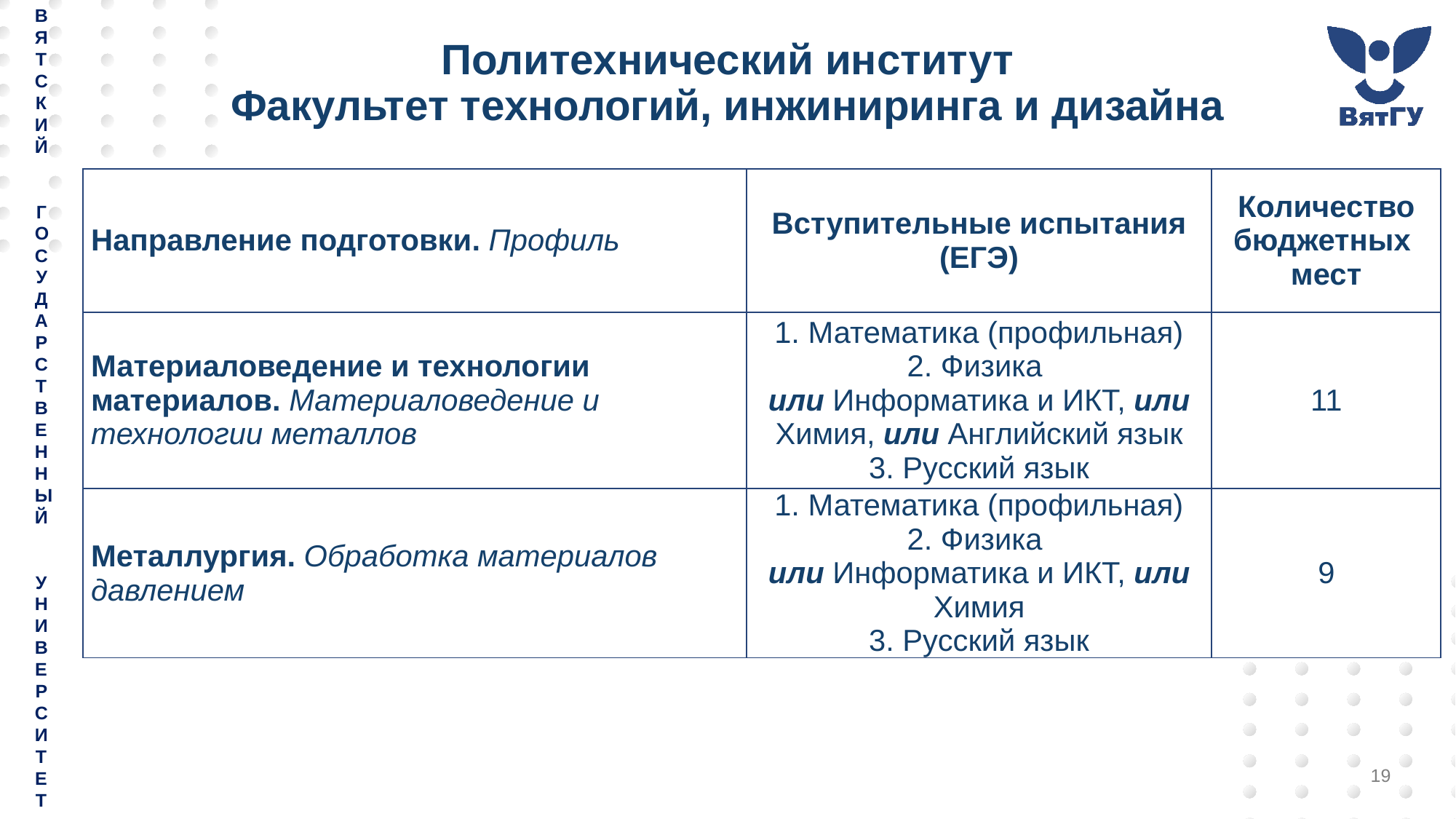

# Политехнический институт Факультет технологий, инжиниринга и дизайна
| Направление подготовки. Профиль | Вступительные испытания (ЕГЭ) | Количество бюджетных мест |
| --- | --- | --- |
| Материаловедение и технологии материалов. Материаловедение и технологии металлов | 1. Математика (профильная) 2. Физика или Информатика и ИКТ, или Химия, или Английский язык 3. Русский язык | 11 |
| Металлургия. Обработка материалов давлением | 1. Математика (профильная) 2. Физика или Информатика и ИКТ, или Химия 3. Русский язык | 9 |
19